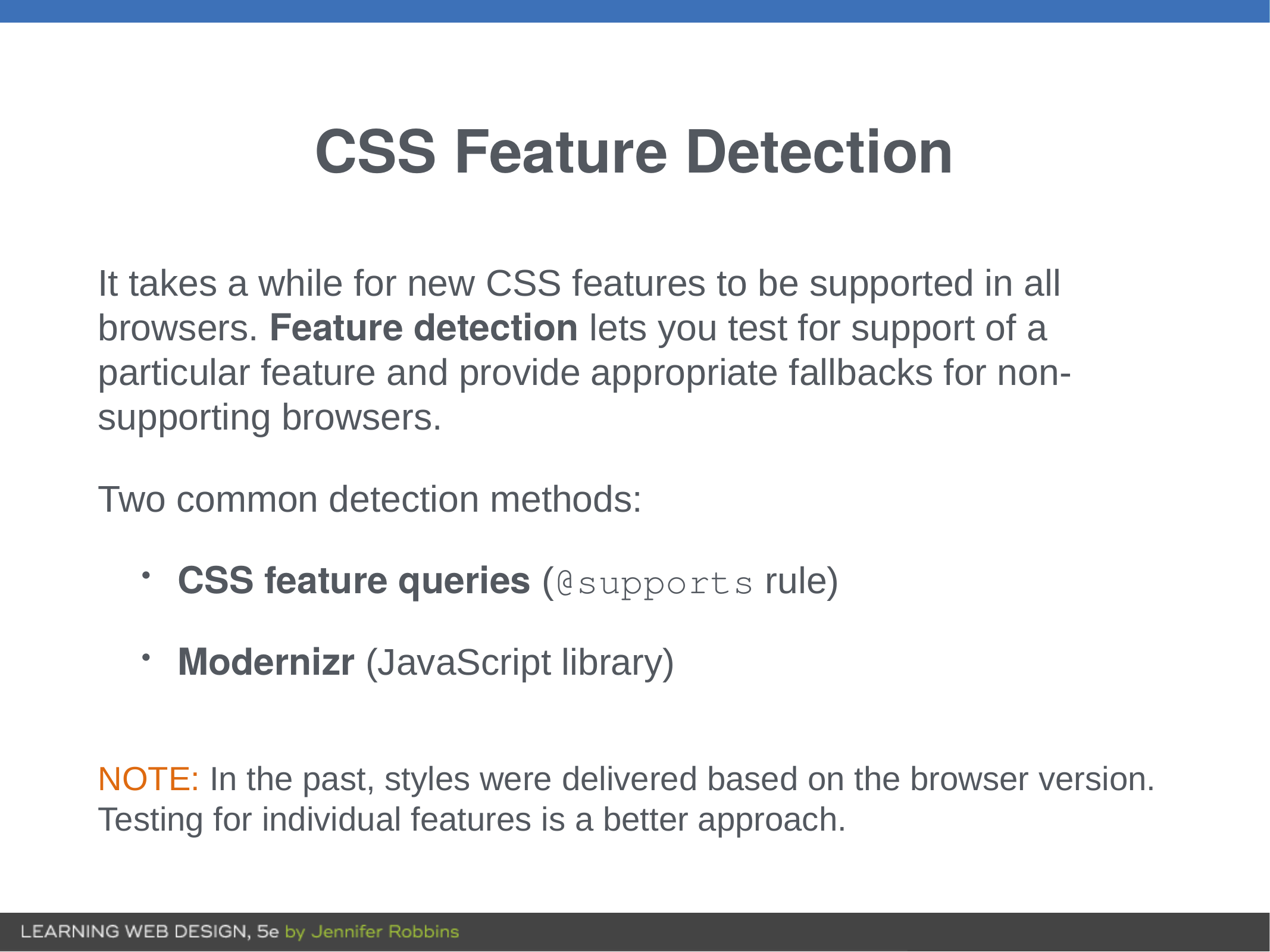

# CSS Feature Detection
It takes a while for new CSS features to be supported in all browsers. Feature detection lets you test for support of a particular feature and provide appropriate fallbacks for non-supporting browsers.
Two common detection methods:
CSS feature queries (@supports rule)
Modernizr (JavaScript library)
NOTE: In the past, styles were delivered based on the browser version. Testing for individual features is a better approach.